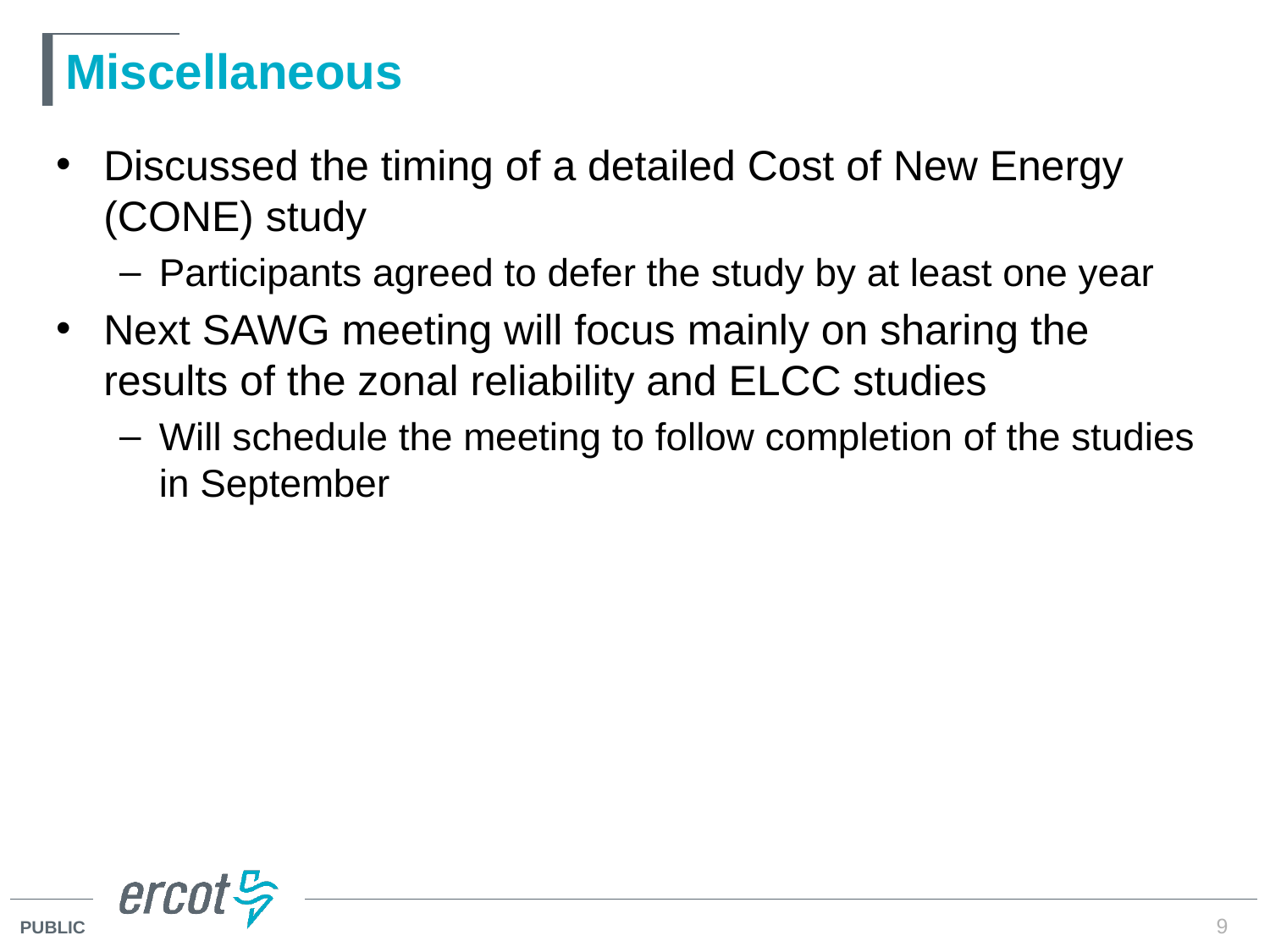

# Miscellaneous
Discussed the timing of a detailed Cost of New Energy (CONE) study
Participants agreed to defer the study by at least one year
Next SAWG meeting will focus mainly on sharing the results of the zonal reliability and ELCC studies
Will schedule the meeting to follow completion of the studies in September
9